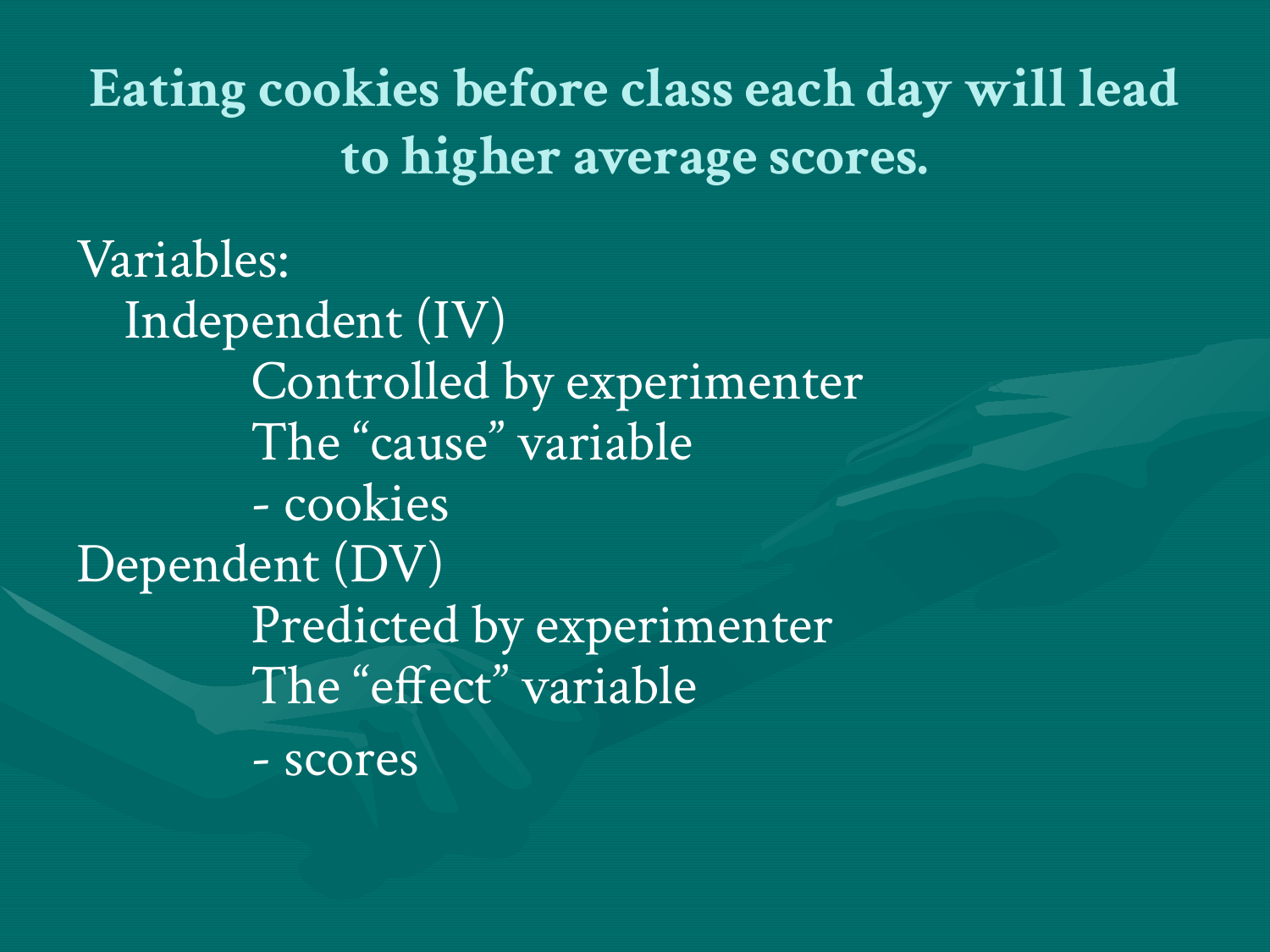

# Eating cookies before class each day will lead to higher average scores.
Variables:
	Independent (IV)
		Controlled by experimenter
		The “cause” variable
		- cookies
Dependent (DV)
		Predicted by experimenter
		The “effect” variable
		- scores